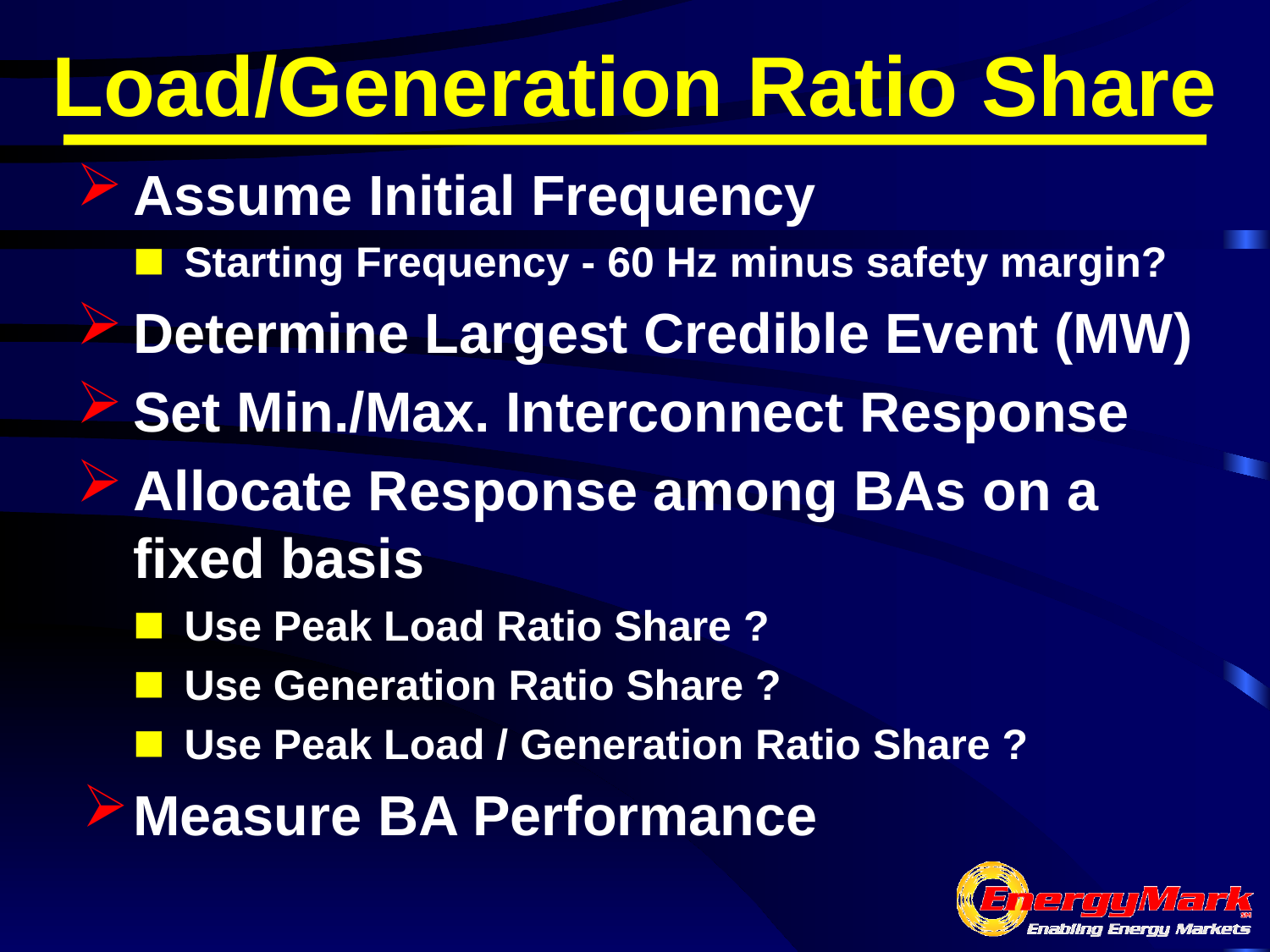

# Load/Generation Ratio Share
Assume Initial Frequency
Starting Frequency - 60 Hz minus safety margin?
Determine Largest Credible Event (MW)
Set Min./Max. Interconnect Response
Allocate Response among BAs on a fixed basis
Use Peak Load Ratio Share ?
Use Generation Ratio Share ?
Use Peak Load / Generation Ratio Share ?
Measure BA Performance